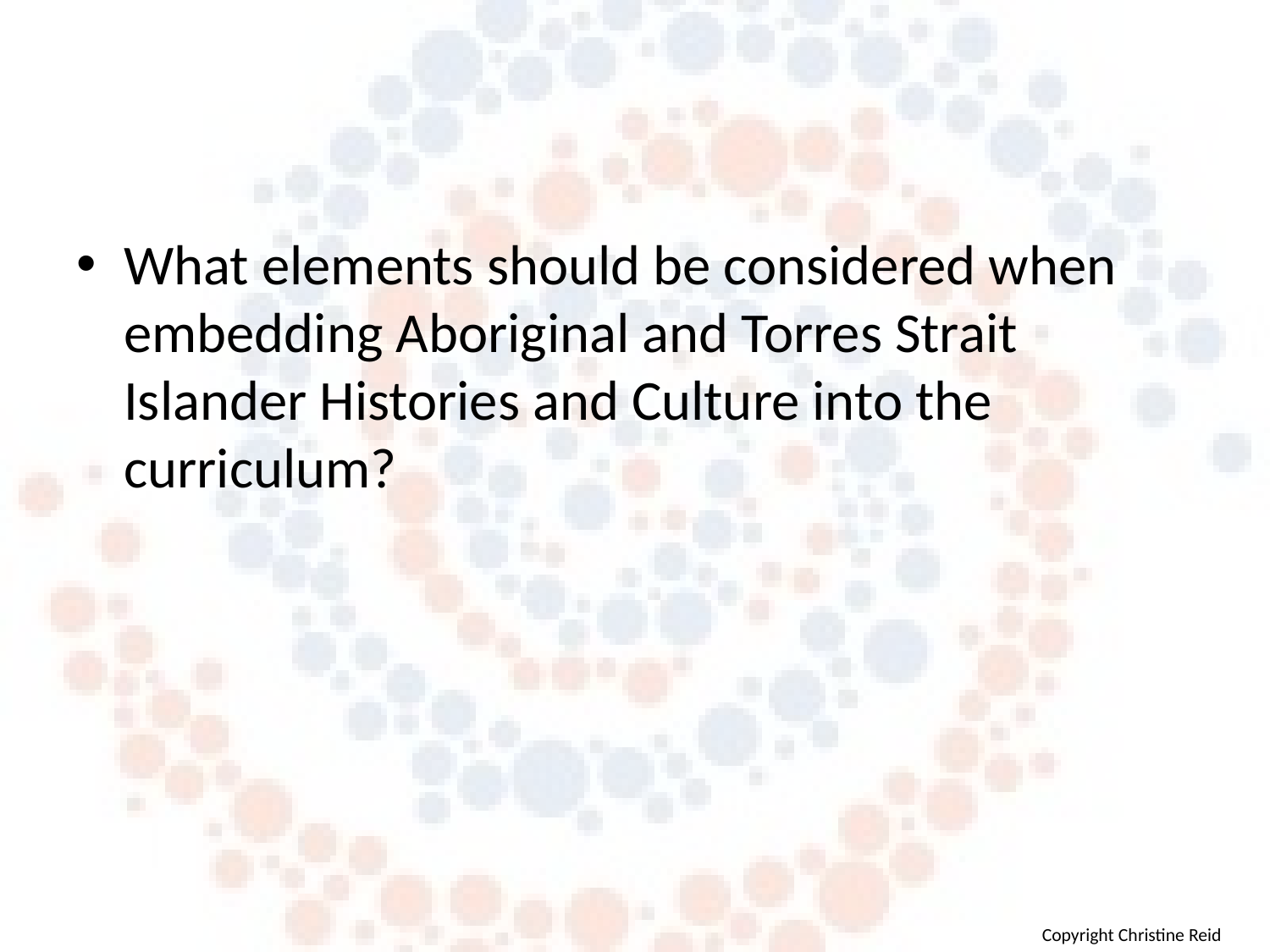

#
What elements should be considered when embedding Aboriginal and Torres Strait Islander Histories and Culture into the curriculum?
Copyright Christine Reid